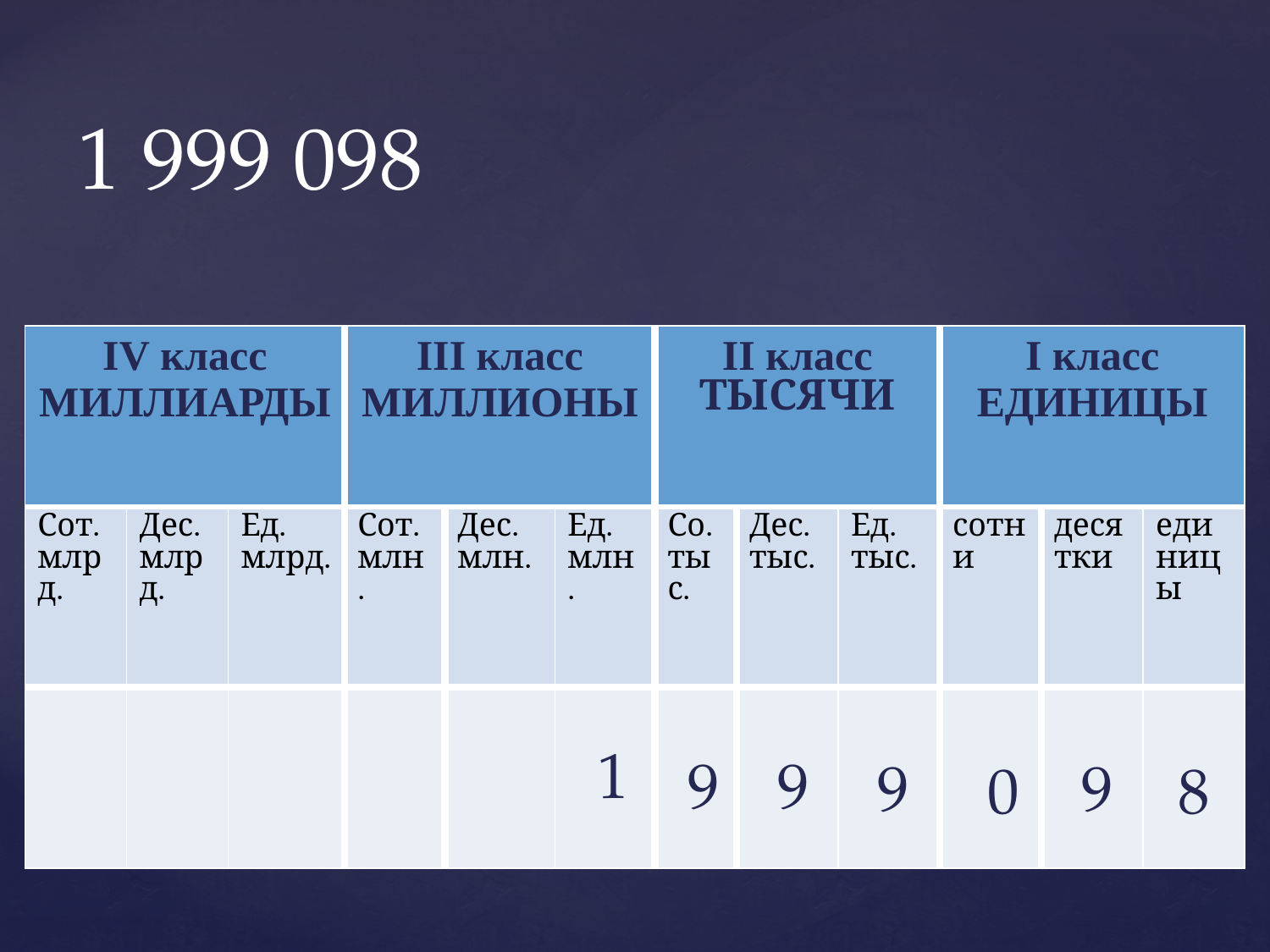

# 1 999 098
| IV класс МИЛЛИАРДЫ |  |  | III класс МИЛЛИОНЫ |  |  | II класс ТЫСЯЧИ |  |  | I класс ЕДИНИЦЫ |  |  |
| --- | --- | --- | --- | --- | --- | --- | --- | --- | --- | --- | --- |
| Сот.млрд. | Дес.млрд. | Ед. млрд. | Сот.млн. | Дес. млн. | Ед. млн. | Со.тыс. | Дес. тыс. | Ед. тыс. | сотни | десятки | единицы |
|  |  |  |  |  |  |  |  |  |  |  |  |
1
9
9
9
9
0
8